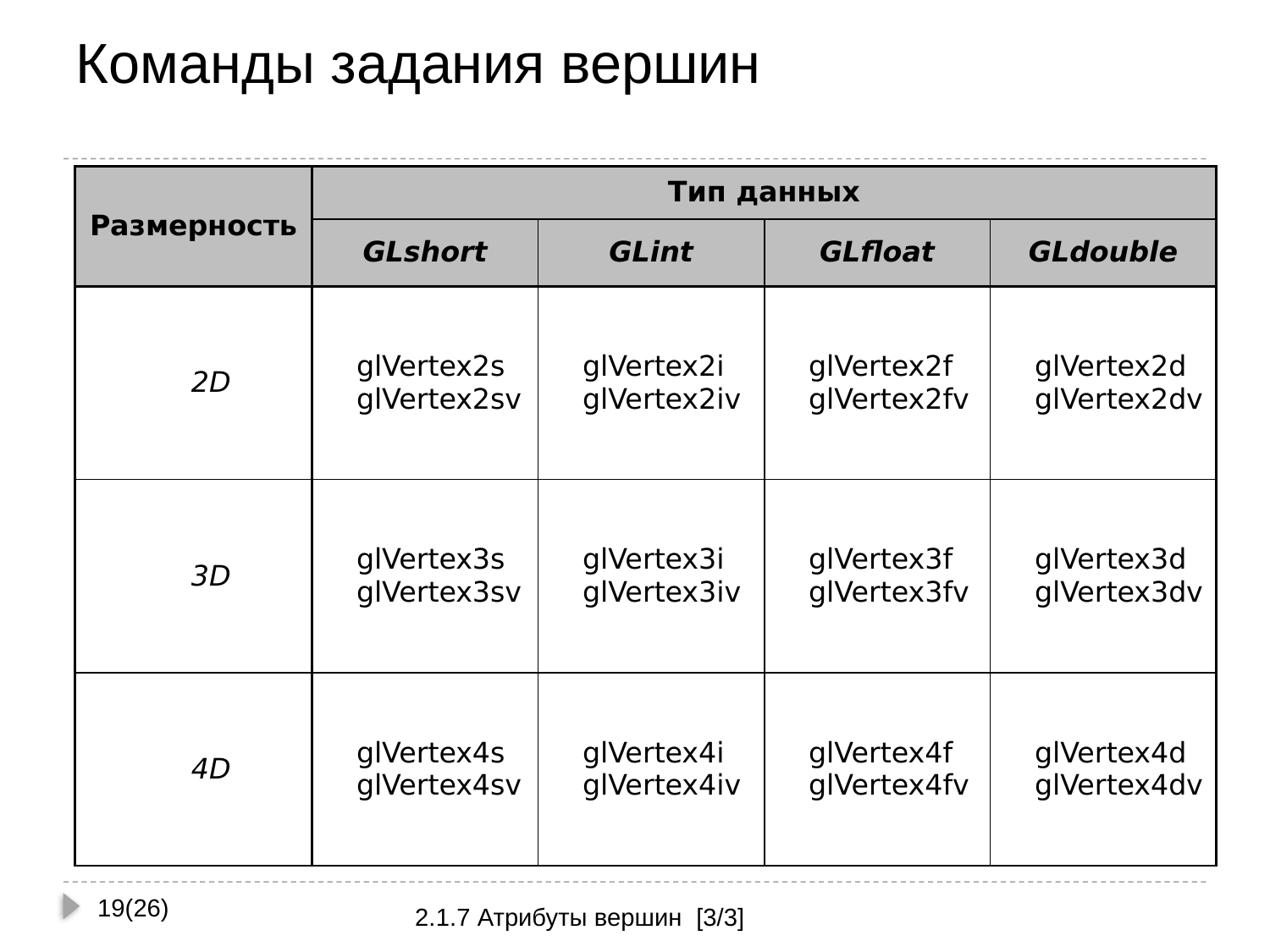

# Команды задания вершин
| Размерность | Тип данных |  |  |  |
| --- | --- | --- | --- | --- |
|  | GLshort | GLint | GLfloat | GLdouble |
| 2D | glVertex2s glVertex2sv | glVertex2i glVertex2iv | glVertex2f glVertex2fv | glVertex2d glVertex2dv |
| 3D | glVertex3s glVertex3sv | glVertex3i glVertex3iv | glVertex3f glVertex3fv | glVertex3d glVertex3dv |
| 4D | glVertex4s glVertex4sv | glVertex4i glVertex4iv | glVertex4f glVertex4fv | glVertex4d glVertex4dv |
19(26)
2.1.7 Атрибуты вершин  [3/3]